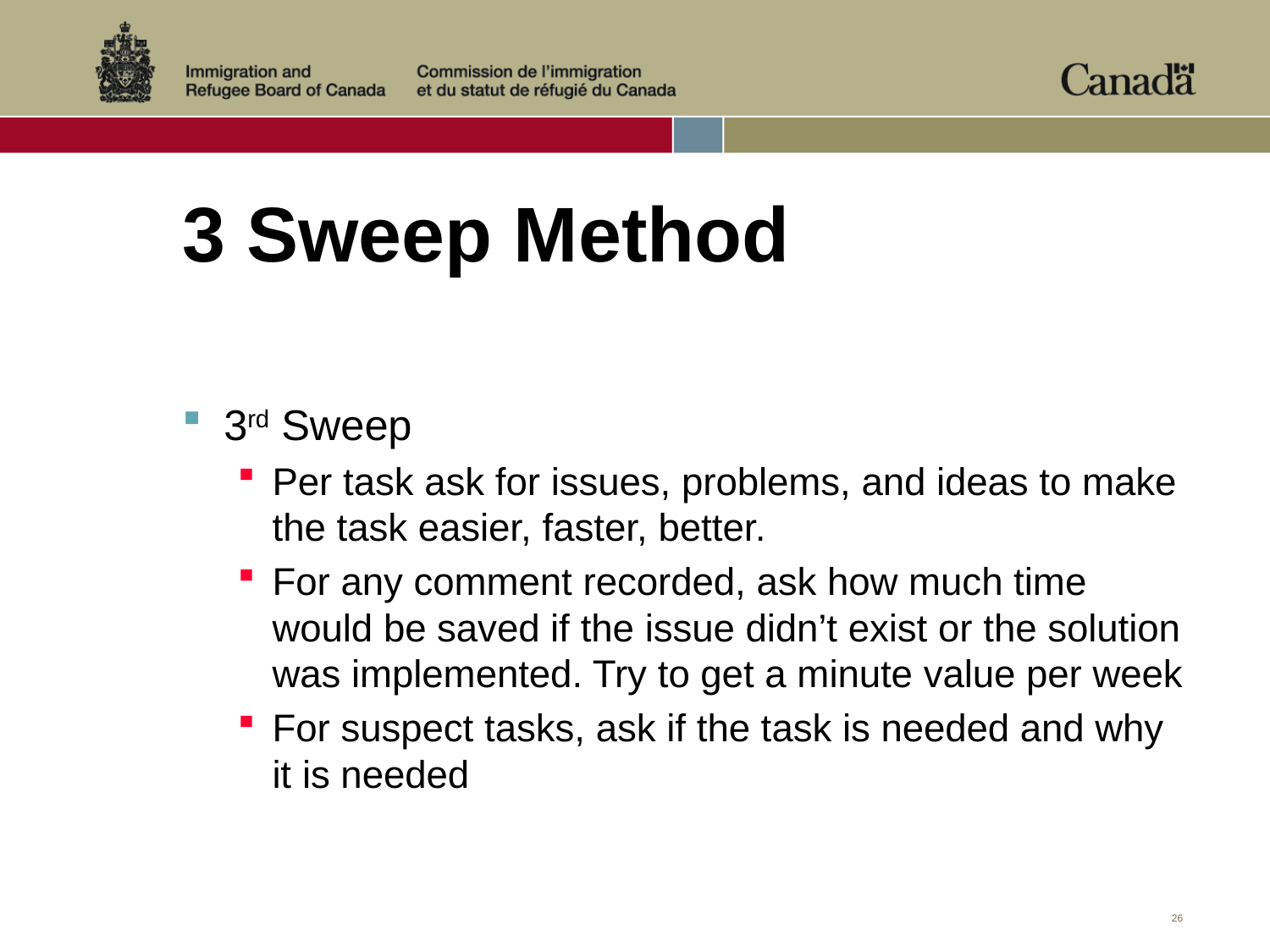

# 3 Sweep Method
3rd Sweep
Per task ask for issues, problems, and ideas to make the task easier, faster, better.
For any comment recorded, ask how much time would be saved if the issue didn’t exist or the solution was implemented. Try to get a minute value per week
For suspect tasks, ask if the task is needed and why it is needed
26